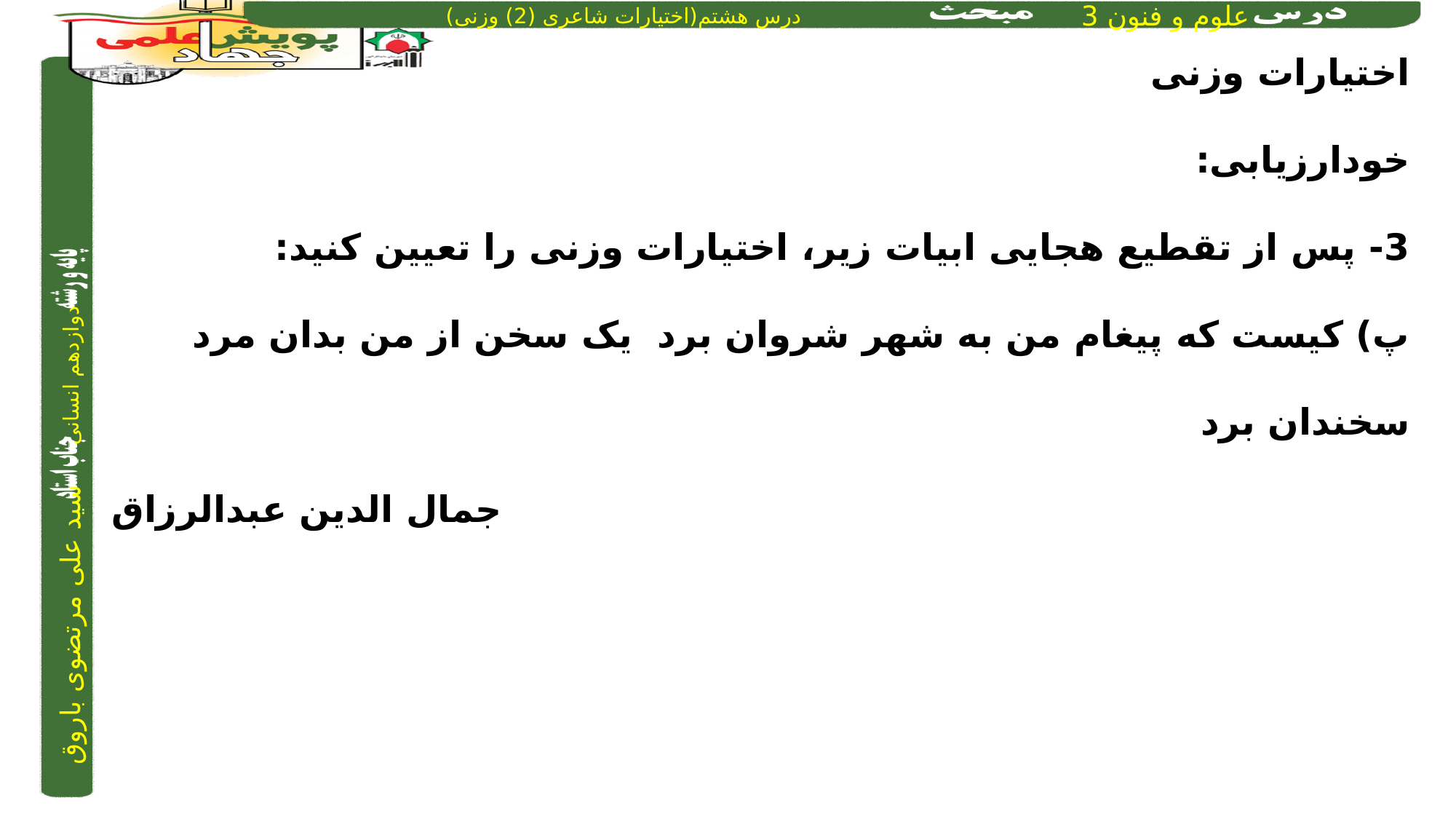

اختیارات وزنی
خودارزیابی:
3- پس از تقطیع هجایی ابیات زیر، اختیارات وزنی را تعیین کنید:
پ) کیست که پیغام من به شهر شروان برد		 یک سخن از من بدان مرد سخندان برد
جمال الدین عبدالرزاق